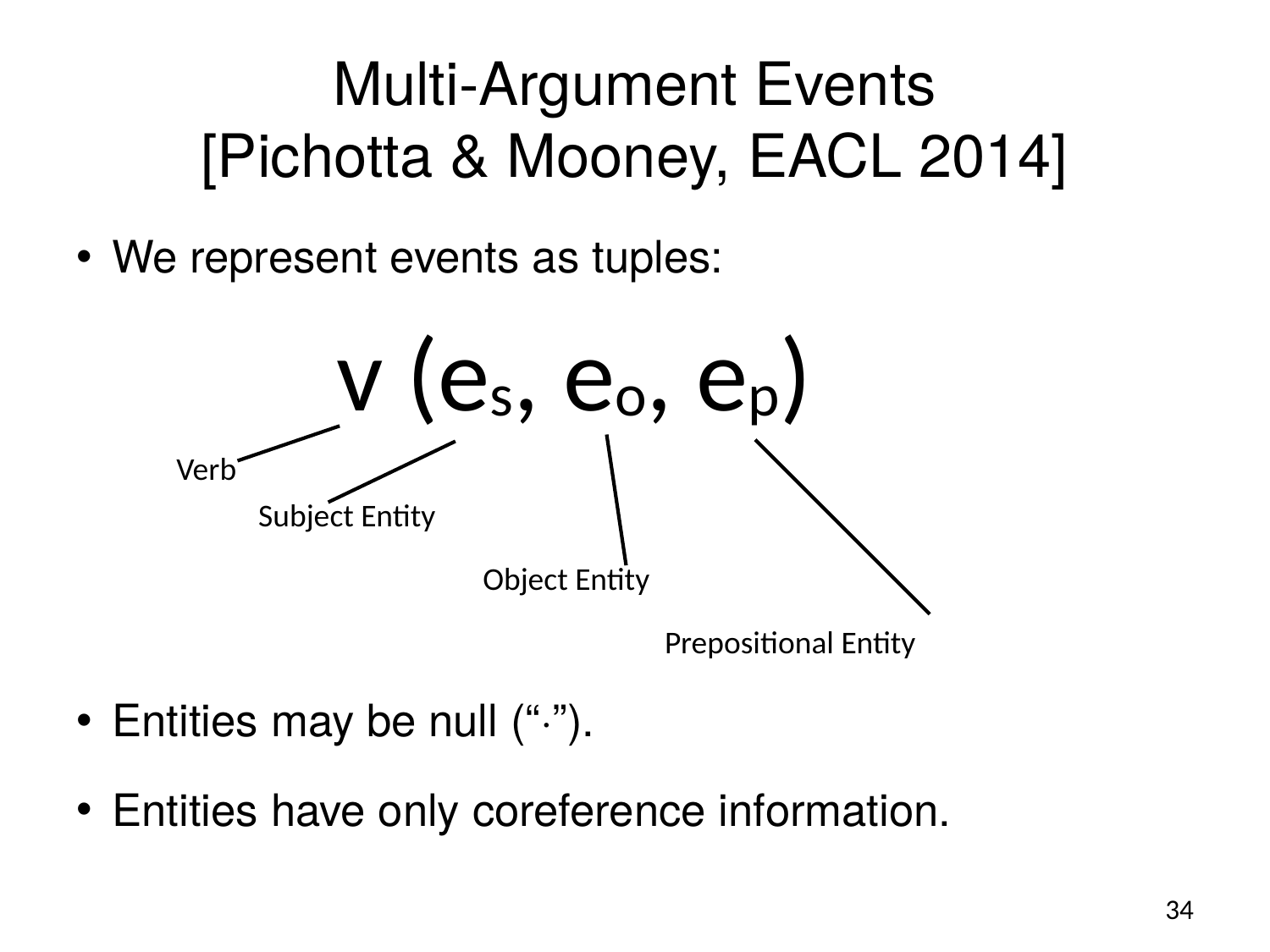

# Multi-Argument Events [Pichotta & Mooney, EACL 2014]
We represent events as tuples:
Entities may be null (“·”).
Entities have only coreference information.
v (es, eo, ep)

Verb
Subject Entity
Object Entity
Prepositional Entity
34